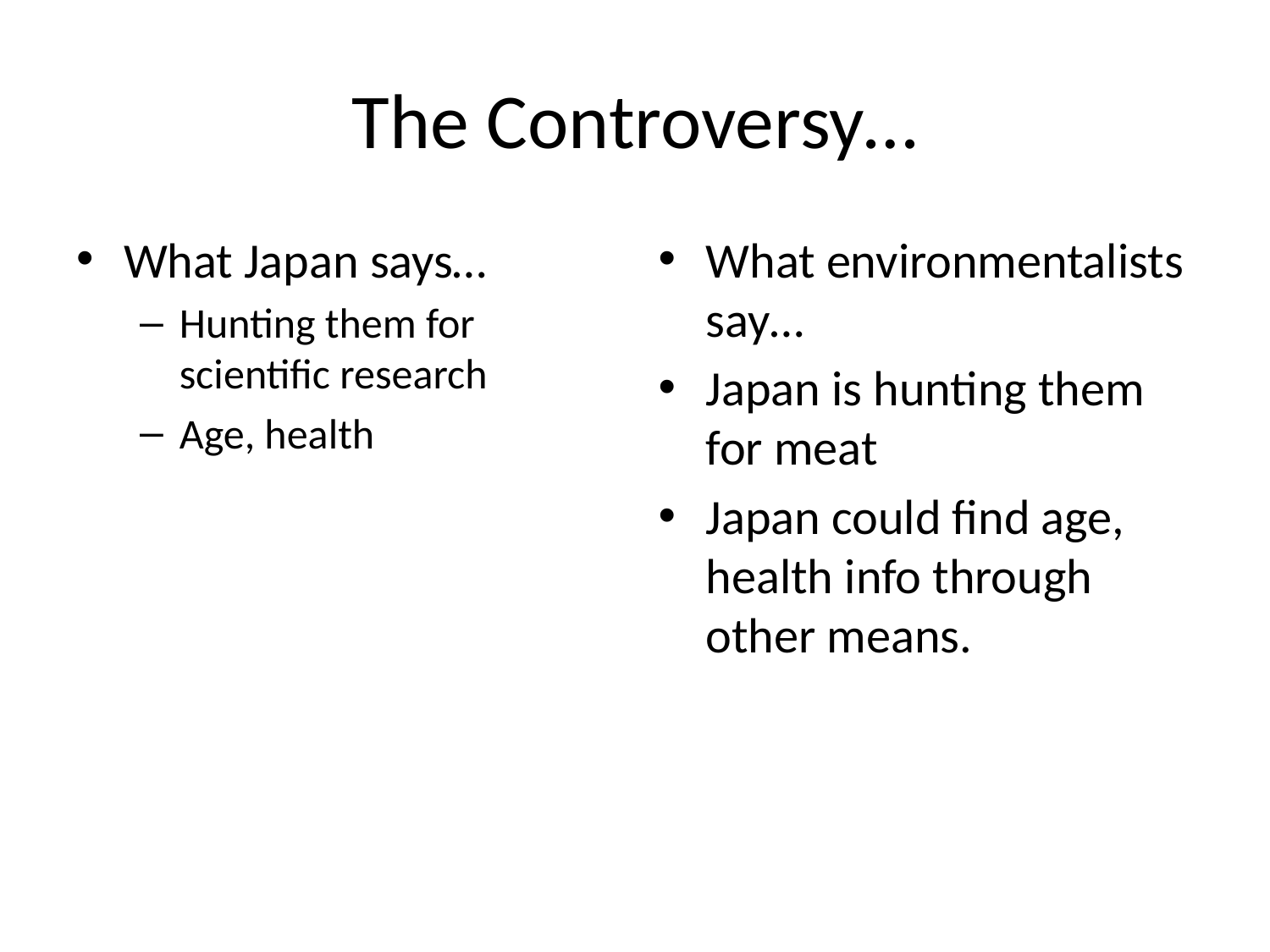

# The Controversy…
What Japan says…
Hunting them for scientific research
Age, health
What environmentalists say…
Japan is hunting them for meat
Japan could find age, health info through other means.